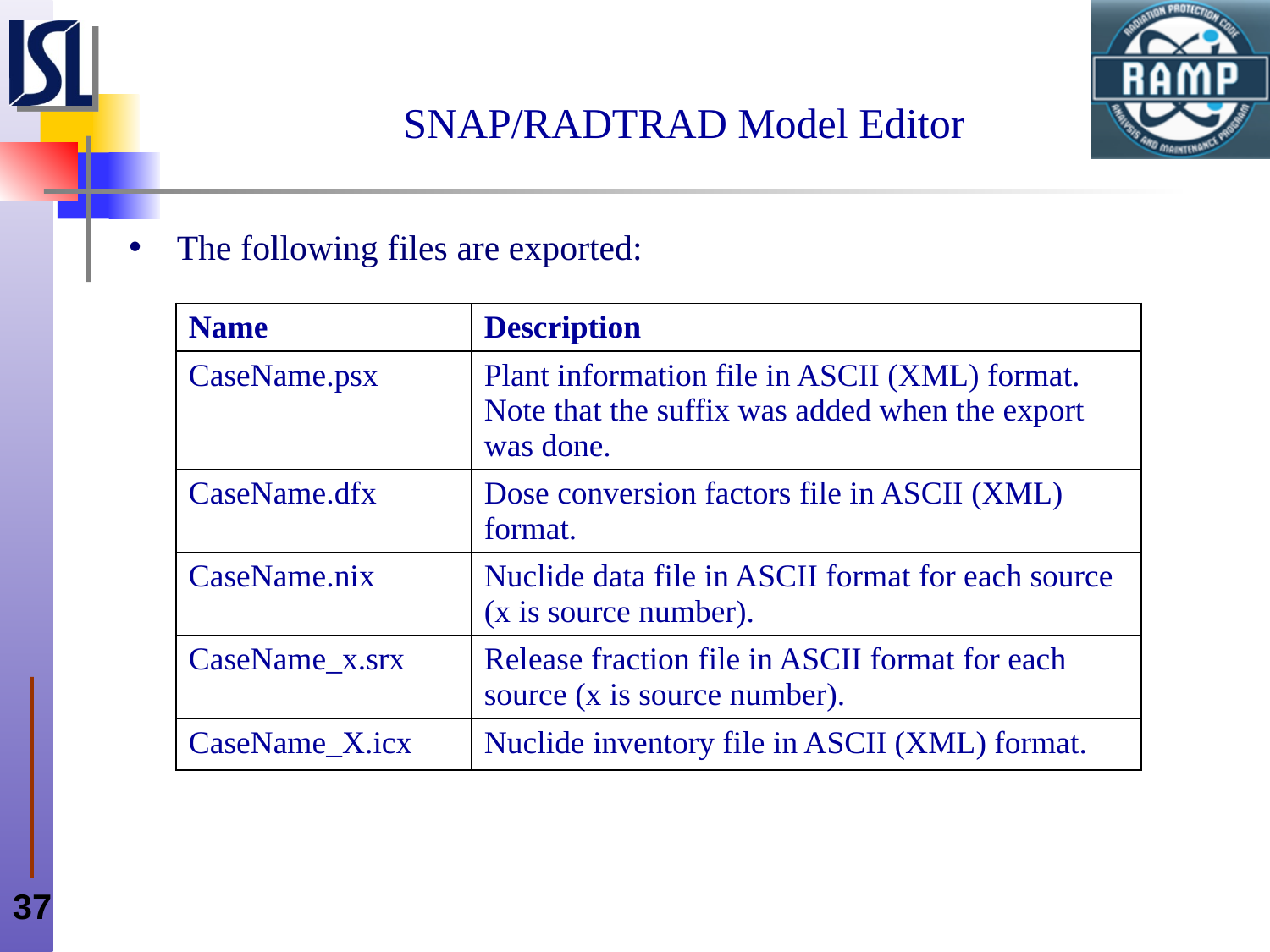

# SNAP/RADTRAD Model Editor
The following files are exported:
| Name | Description |
| --- | --- |
| CaseName.psx | Plant information file in ASCII (XML) format. Note that the suffix was added when the export was done. |
| CaseName.dfx | Dose conversion factors file in ASCII (XML) format. |
| CaseName.nix | Nuclide data file in ASCII format for each source (x is source number). |
| CaseName\_x.srx | Release fraction file in ASCII format for each source (x is source number). |
| CaseName\_X.icx | Nuclide inventory file in ASCII (XML) format. |